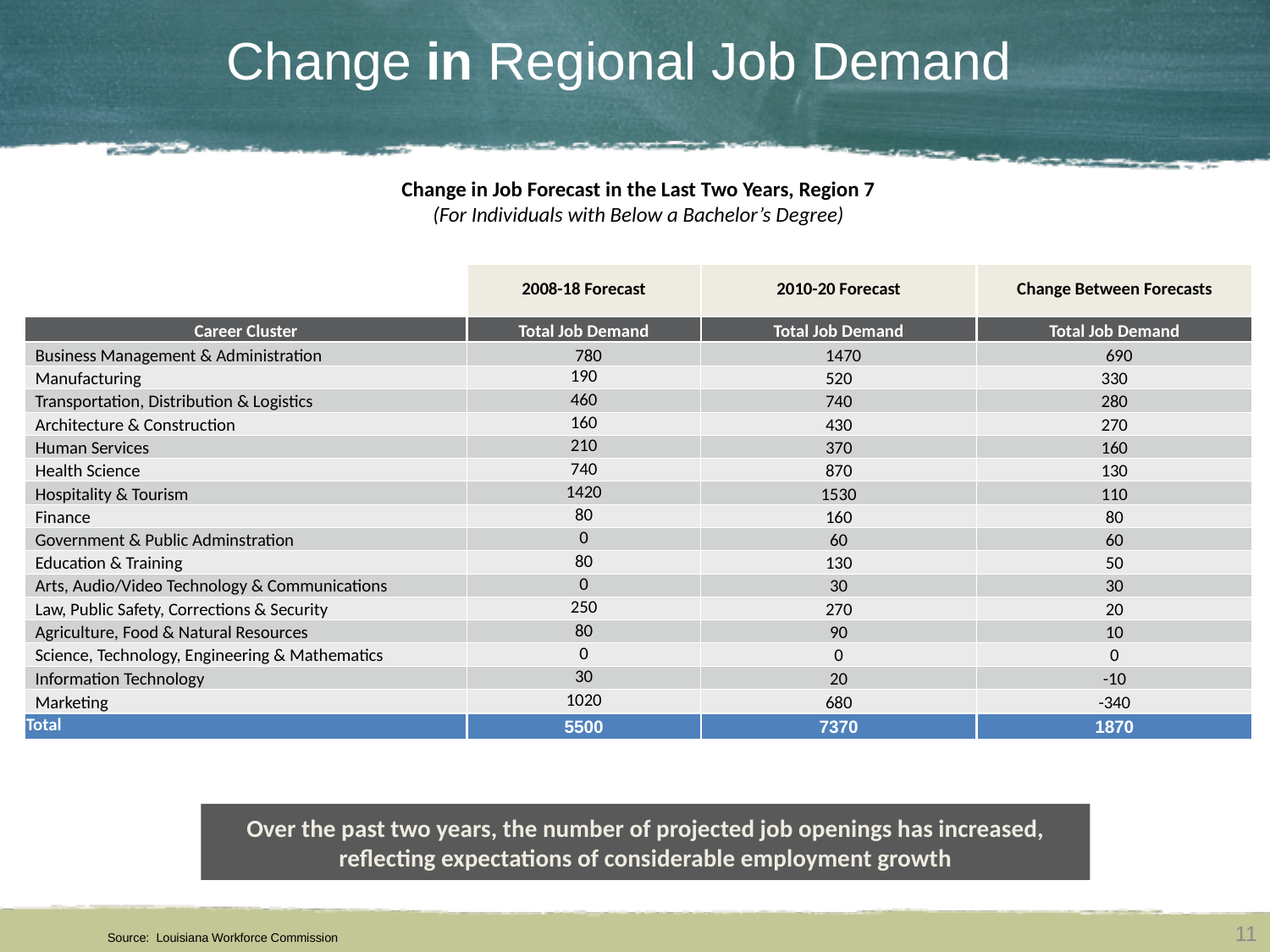

Change in Regional Job Demand
Change in Job Forecast in the Last Two Years, Region 7
(For Individuals with Below a Bachelor’s Degree)
|  | 2008-18 Forecast | 2010-20 Forecast | Change Between Forecasts |
| --- | --- | --- | --- |
| Career Cluster | Total Job Demand | Total Job Demand | Total Job Demand |
| Business Management & Administration | 780 | 1470 | 690 |
| Manufacturing | 190 | 520 | 330 |
| Transportation, Distribution & Logistics | 460 | 740 | 280 |
| Architecture & Construction | 160 | 430 | 270 |
| Human Services | 210 | 370 | 160 |
| Health Science | 740 | 870 | 130 |
| Hospitality & Tourism | 1420 | 1530 | 110 |
| Finance | 80 | 160 | 80 |
| Government & Public Adminstration | 0 | 60 | 60 |
| Education & Training | 80 | 130 | 50 |
| Arts, Audio/Video Technology & Communications | 0 | 30 | 30 |
| Law, Public Safety, Corrections & Security | 250 | 270 | 20 |
| Agriculture, Food & Natural Resources | 80 | 90 | 10 |
| Science, Technology, Engineering & Mathematics | 0 | 0 | 0 |
| Information Technology | 30 | 20 | -10 |
| Marketing | 1020 | 680 | -340 |
| Total | 5500 | 7370 | 1870 |
Over the past two years, the number of projected job openings has increased, reflecting expectations of considerable employment growth
11
Source:  Louisiana Workforce Commission